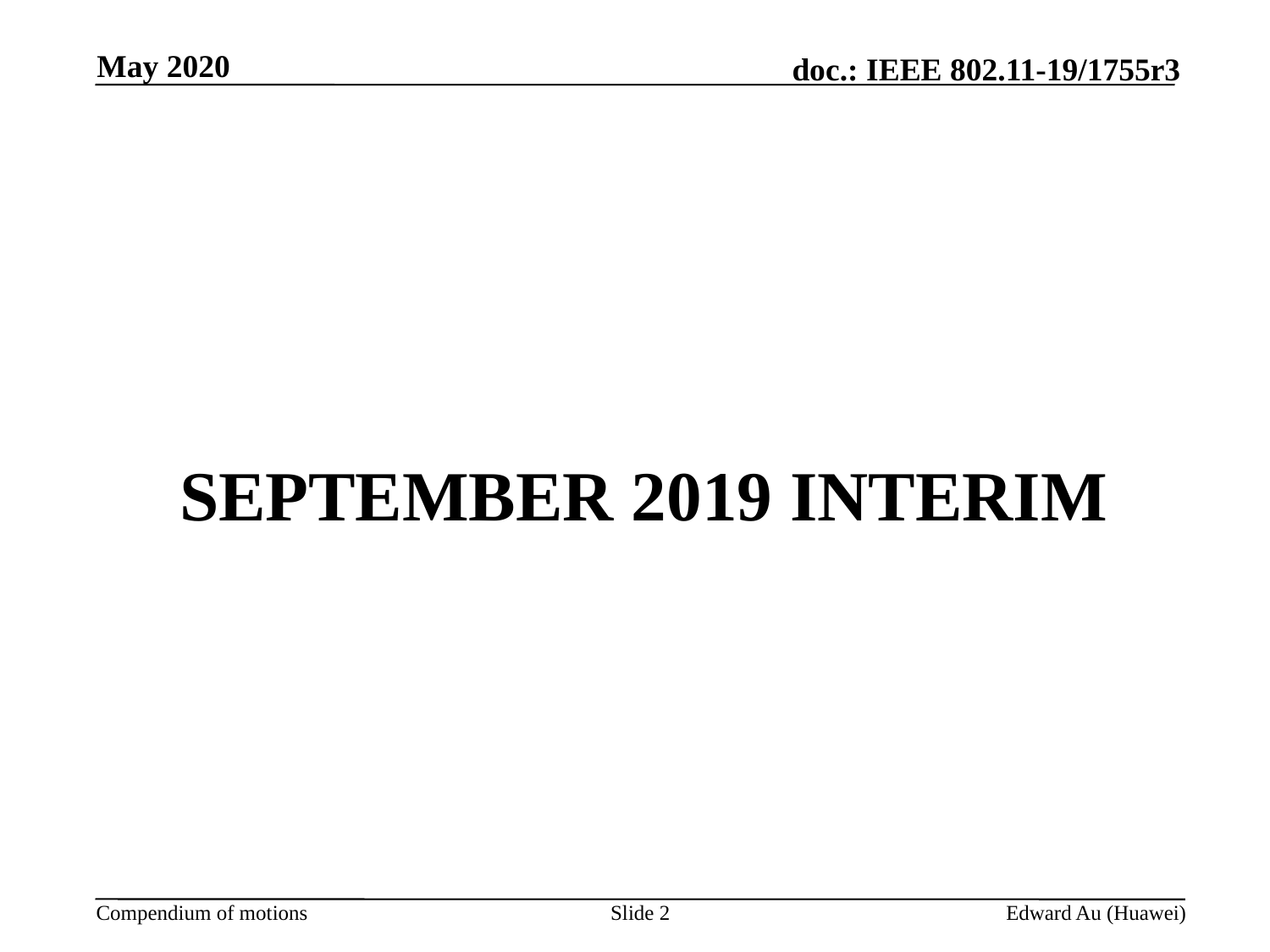

May 2020
# September 2019 interim
Slide 2
Edward Au (Huawei)